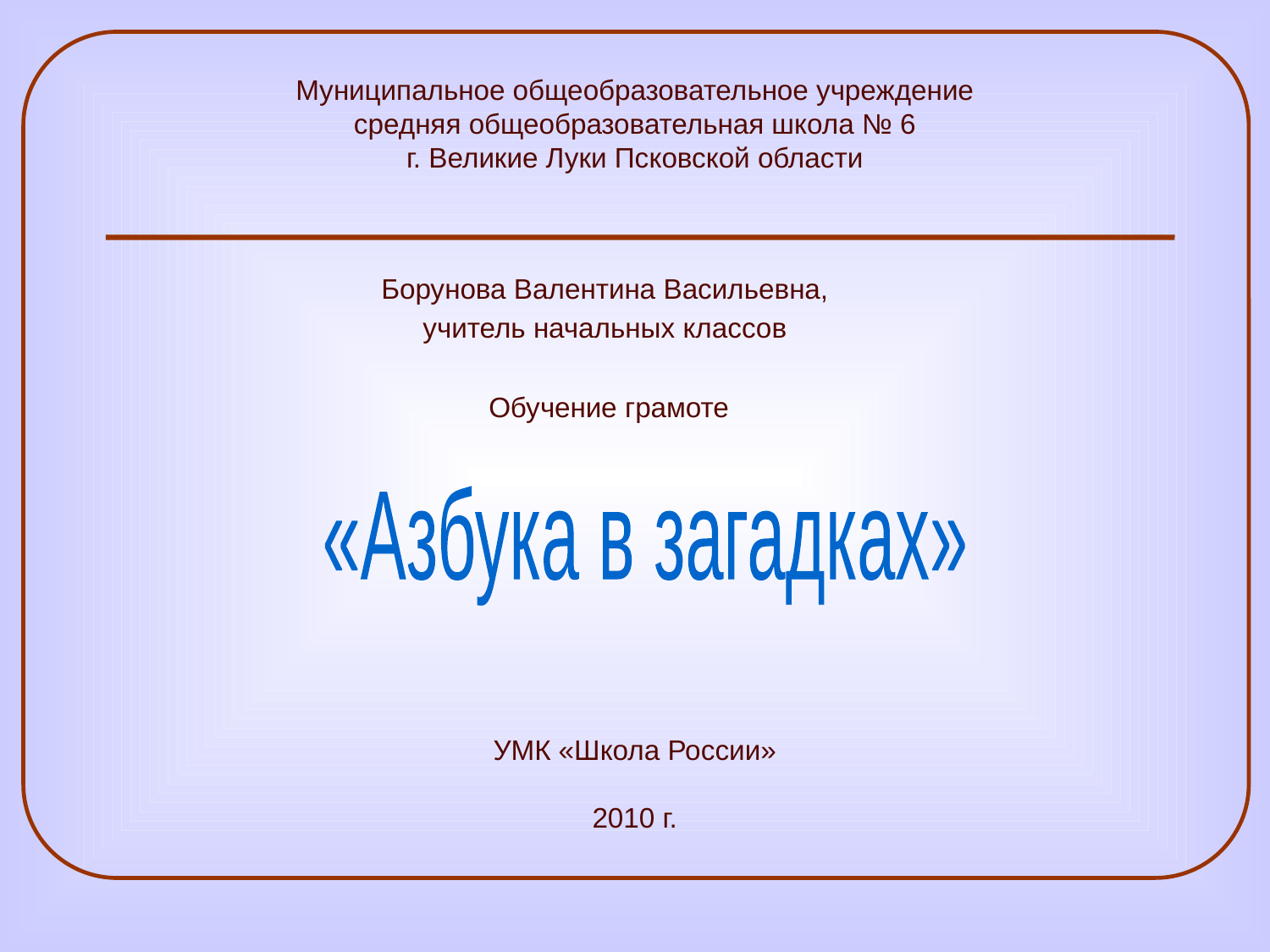

Муниципальное общеобразовательное учреждение
средняя общеобразовательная школа № 6
г. Великие Луки Псковской области
Борунова Валентина Васильевна,
учитель начальных классов

 Обучение грамоте

«Азбука в загадках»

УМК «Школа России»

2010 г.